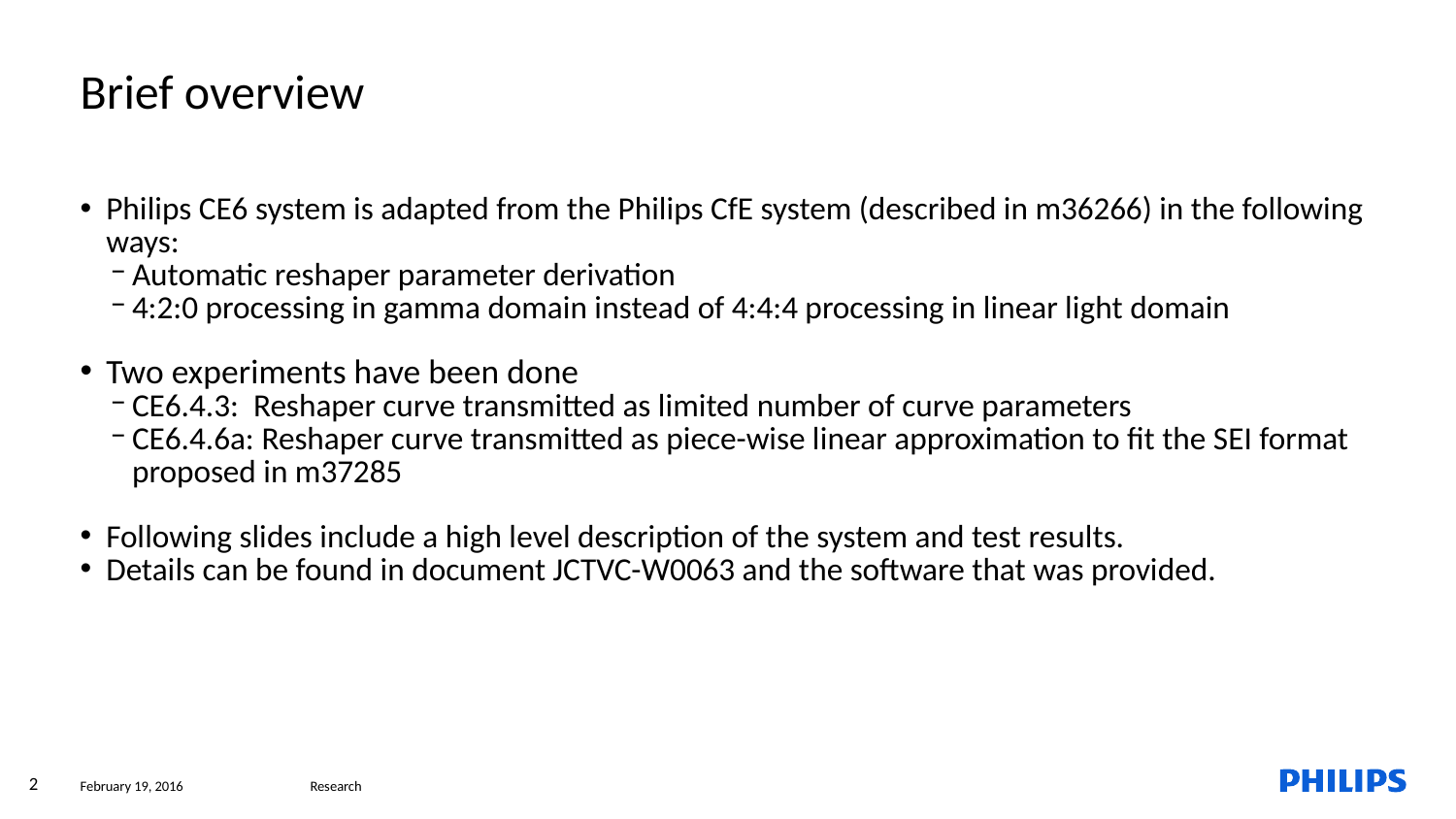

Brief overview
Philips CE6 system is adapted from the Philips CfE system (described in m36266) in the following ways:
Automatic reshaper parameter derivation
4:2:0 processing in gamma domain instead of 4:4:4 processing in linear light domain

Two experiments have been done
CE6.4.3:  Reshaper curve transmitted as limited number of curve parameters
CE6.4.6a: Reshaper curve transmitted as piece-wise linear approximation to fit the SEI format proposed in m37285

Following slides include a high level description of the system and test results.
Details can be found in document JCTVC-W0063 and the software that was provided.
2
February 19, 2016
Research